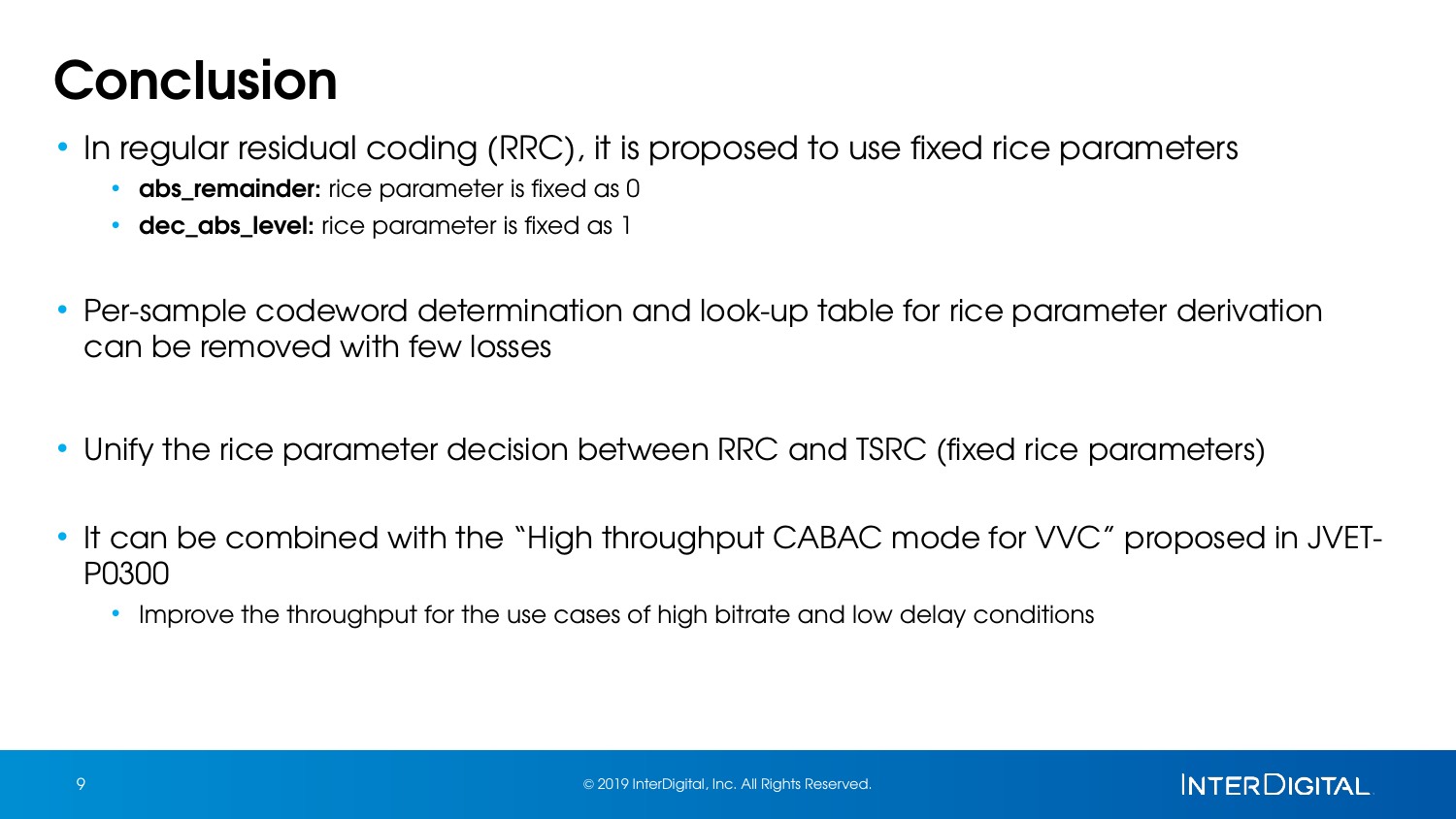

# Conclusion
In regular residual coding (RRC), it is proposed to use fixed rice parameters
abs_remainder: rice parameter is fixed as 0
dec_abs_level: rice parameter is fixed as 1

Per-sample codeword determination and look-up table for rice parameter derivation can be removed with few losses

Unify the rice parameter decision between RRC and TSRC (fixed rice parameters)

It can be combined with the “High throughput CABAC mode for VVC” proposed in JVET-P0300
Improve the throughput for the use cases of high bitrate and low delay conditions

9
© 2019 InterDigital, Inc. All Rights Reserved.